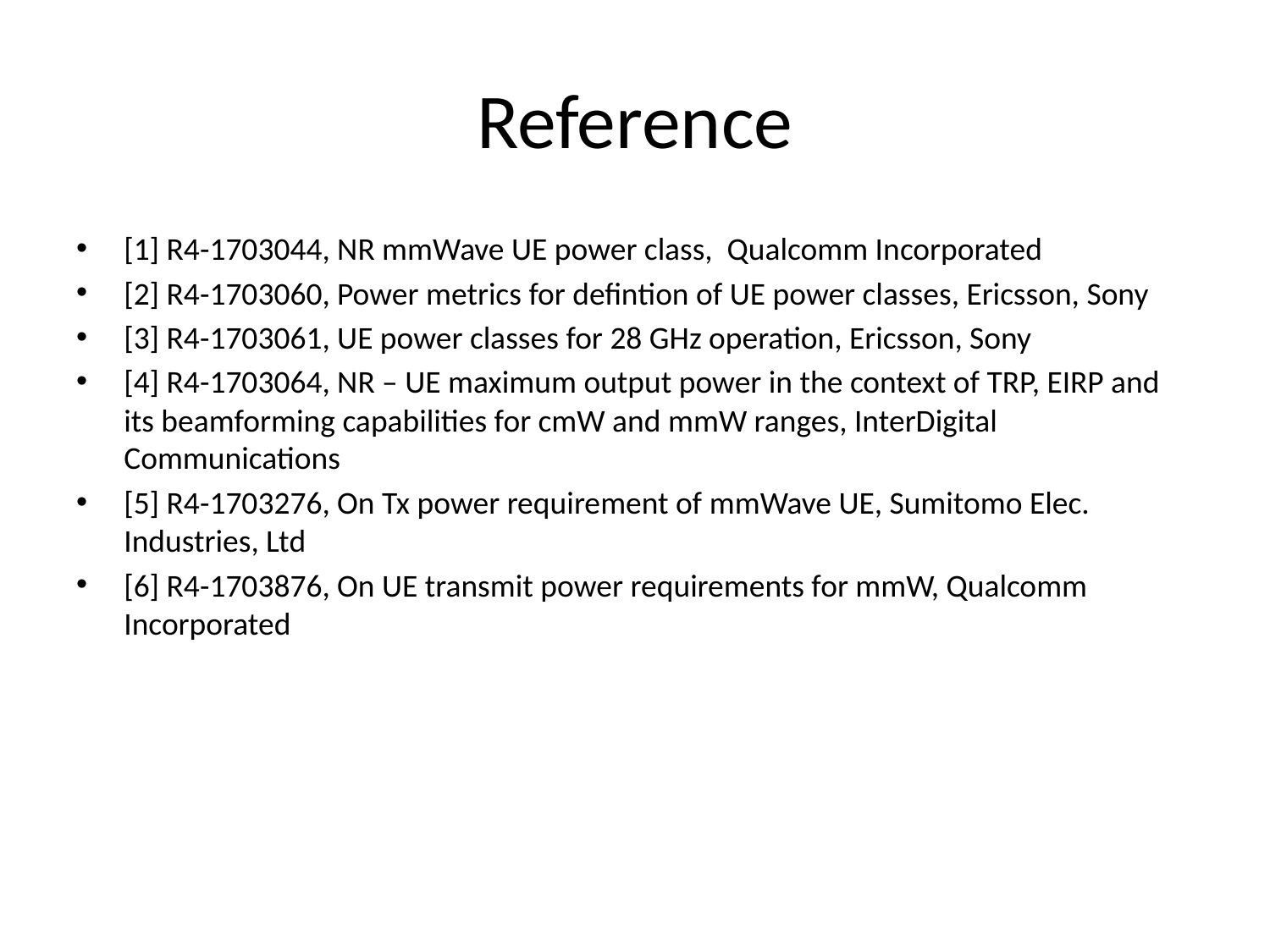

# Reference
[1] R4-1703044, NR mmWave UE power class,  Qualcomm Incorporated
[2] R4-1703060, Power metrics for defintion of UE power classes, Ericsson, Sony
[3] R4-1703061, UE power classes for 28 GHz operation, Ericsson, Sony
[4] R4-1703064, NR – UE maximum output power in the context of TRP, EIRP and its beamforming capabilities for cmW and mmW ranges, InterDigital Communications
[5] R4-1703276, On Tx power requirement of mmWave UE, Sumitomo Elec. Industries, Ltd
[6] R4-1703876, On UE transmit power requirements for mmW, Qualcomm Incorporated